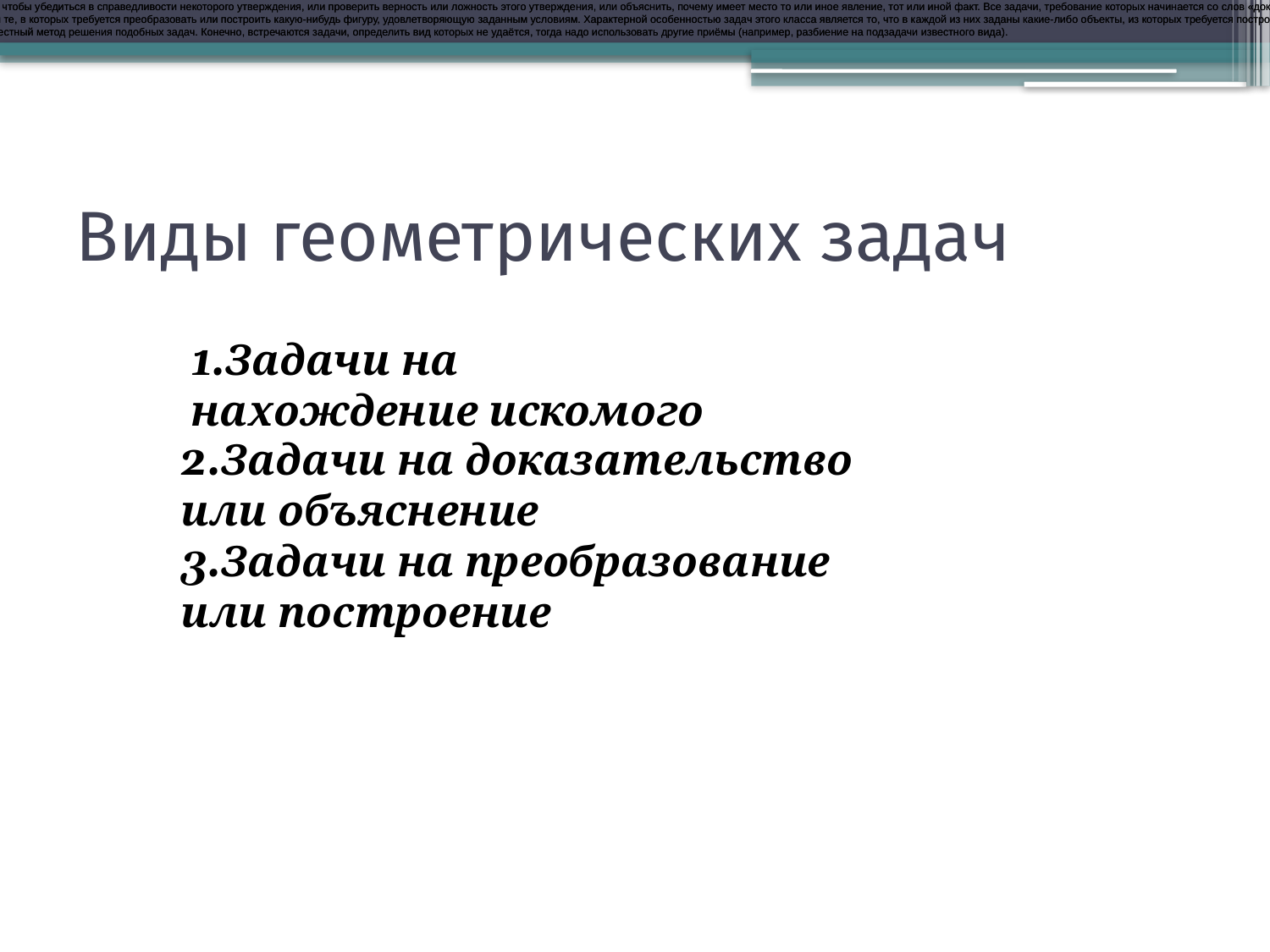

1.Задачи на нахождение искомого. В задачах этого класса требование состоит в том, чтобы найти, распознать какое-то искомое. При этом искомым могут быть величина, отношение, какой-то объект, предмет, его положение, форма и т.д. Из геометрических задач сюда относятся вычислительные задачи, где нужно найти длину отрезка, величину угла, площадь фигуры, объём тела и т.п.
2.Задачи на доказательство или объяснение. В задачах этого класса требование состоит в том, чтобы убедиться в справедливости некоторого утверждения, или проверить верность или ложность этого утверждения, или объяснить, почему имеет место то или иное явление, тот или иной факт. Все задачи, требование которых начинается со слов «доказать», «проверить» или содержащие вопрос «Почему?», обычно относятся к этому классу задач.
3.Задачи на преобразование или построение. К этому классу из геометрических задач относятся те, в которых требуется преобразовать или построить какую-нибудь фигуру, удовлетворяющую заданным условиям. Характерной особенностью задач этого класса является то, что в каждой из них заданы какие-либо объекты, из которых требуется построить, сконструировать другой объект с заранее известными свойствами.
Установление вида задачи даёт возможность получить готовый план её решения: применить известный метод решения подобных задач. Конечно, встречаются задачи, определить вид которых не удаётся, тогда надо использовать другие приёмы (например, разбиение на подзадачи известного вида).

1.Задачи на нахождение искомого. В задачах этого класса требование состоит в том, чтобы найти, распознать какое-то искомое. При этом искомым могут быть величина, отношение, какой-то объект, предмет, его положение, форма и т.д. Из геометрических задач сюда относятся вычислительные задачи, где нужно найти длину отрезка, величину угла, площадь фигуры, объём тела и т.п.
2.Задачи на доказательство или объяснение. В задачах этого класса требование состоит в том, чтобы убедиться в справедливости некоторого утверждения, или проверить верность или ложность этого утверждения, или объяснить, почему имеет место то или иное явление, тот или иной факт. Все задачи, требование которых начинается со слов «доказать», «проверить» или содержащие вопрос «Почему?», обычно относятся к этому классу задач.
3.Задачи на преобразование или построение. К этому классу из геометрических задач относятся те, в которых требуется преобразовать или построить какую-нибудь фигуру, удовлетворяющую заданным условиям. Характерной особенностью задач этого класса является то, что в каждой из них заданы какие-либо объекты, из которых требуется построить, сконструировать другой объект с заранее известными свойствами.
Установление вида задачи даёт возможность получить готовый план её решения: применить известный метод решения подобных задач. Конечно, встречаются задачи, определить вид которых не удаётся, тогда надо использовать другие приёмы (например, разбиение на подзадачи известного вида).

# Виды геометрических задач
1.Задачи на нахождение искомого
2.Задачи на доказательство или объяснение
3.Задачи на преобразование или построение